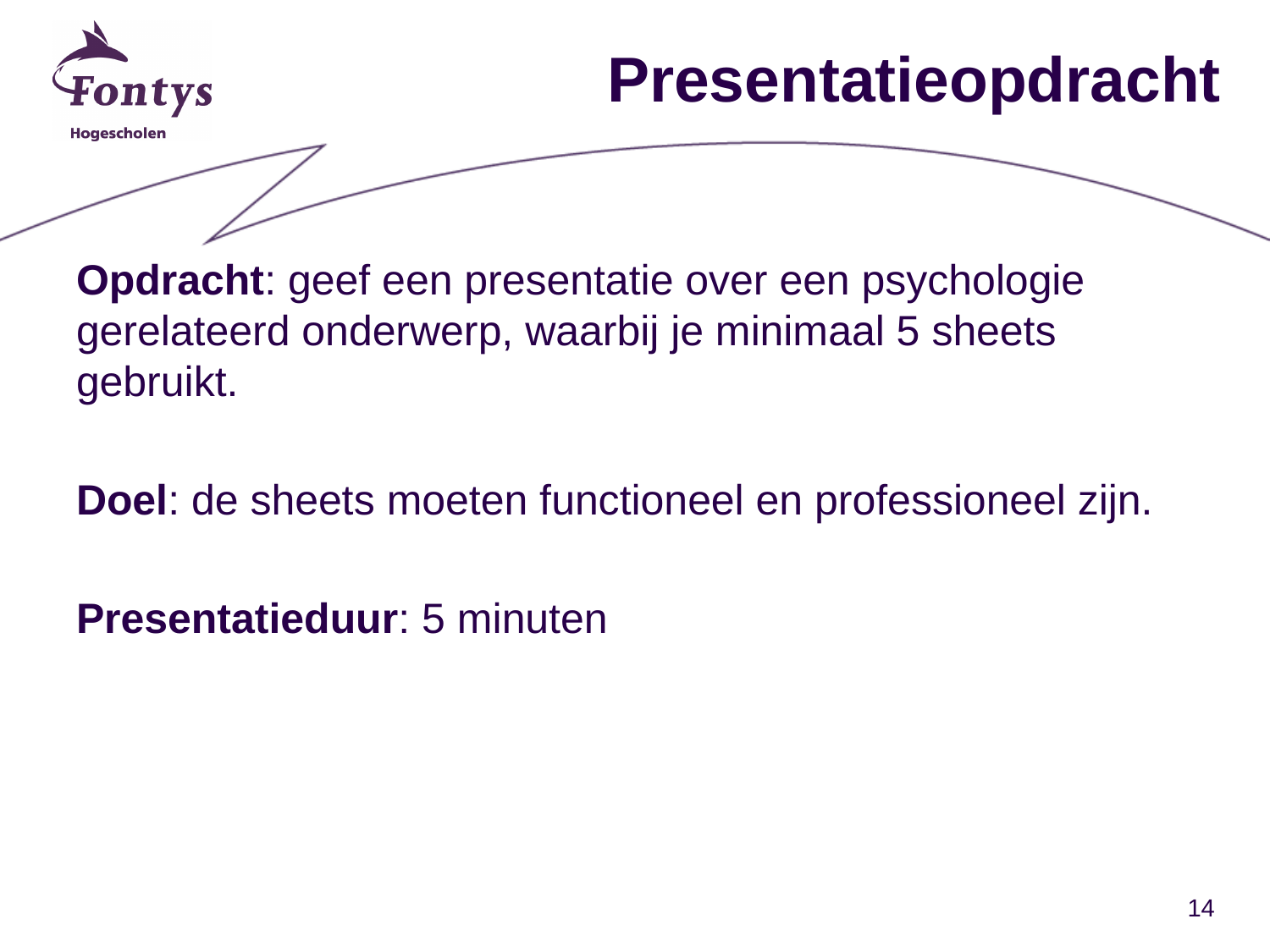

# Presentatieopdracht
Opdracht: geef een presentatie over een psychologie gerelateerd onderwerp, waarbij je minimaal 5 sheets gebruikt.

Doel: de sheets moeten functioneel en professioneel zijn.

Presentatieduur: 5 minuten